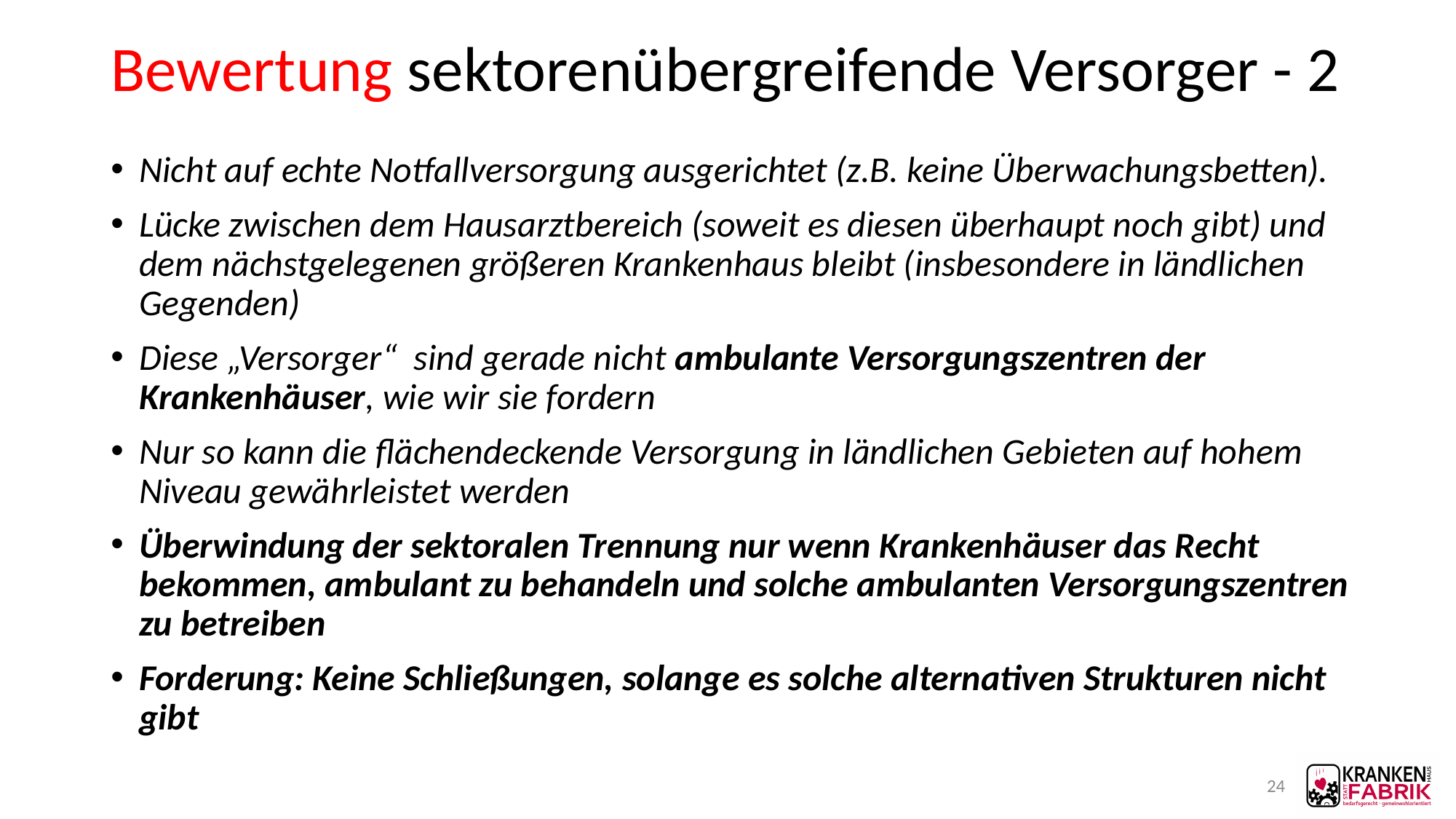

# Bewertung sektorenübergreifende Versorger - 2
Nicht auf echte Notfallversorgung ausgerichtet (z.B. keine Überwachungsbetten).
Lücke zwischen dem Hausarztbereich (soweit es diesen überhaupt noch gibt) und dem nächstgelegenen größeren Krankenhaus bleibt (insbesondere in ländlichen Gegenden)
Diese „Versorger“  sind gerade nicht ambulante Versorgungszentren der Krankenhäuser, wie wir sie fordern
Nur so kann die flächendeckende Versorgung in ländlichen Gebieten auf hohem Niveau gewährleistet werden
Überwindung der sektoralen Trennung nur wenn Krankenhäuser das Recht bekommen, ambulant zu behandeln und solche ambulanten Versorgungszentren zu betreiben
Forderung: Keine Schließungen, solange es solche alternativen Strukturen nicht gibt
24